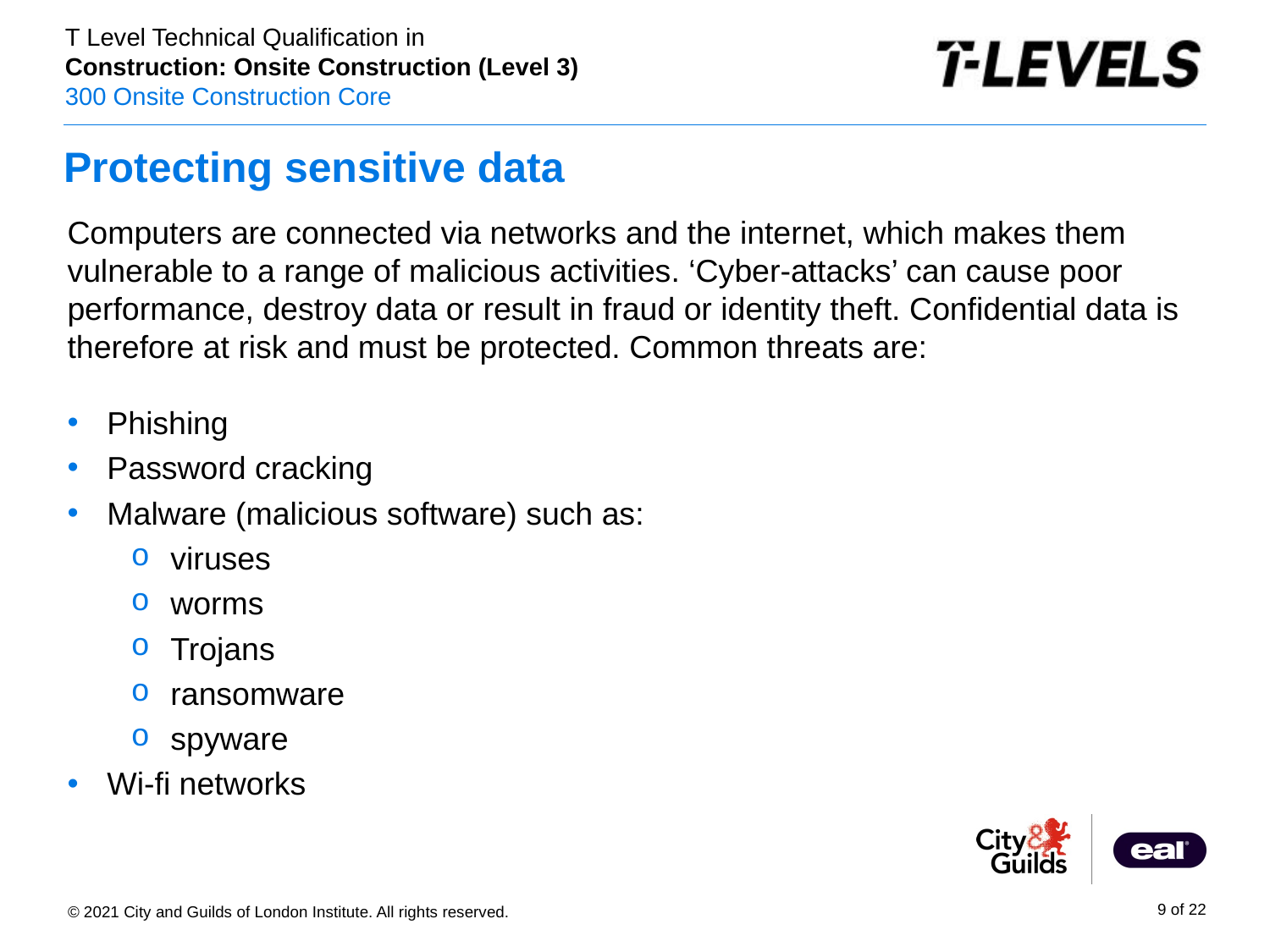

# Protecting sensitive data
Computers are connected via networks and the internet, which makes them vulnerable to a range of malicious activities. ‘Cyber-attacks’ can cause poor performance, destroy data or result in fraud or identity theft. Confidential data is therefore at risk and must be protected. Common threats are:

Phishing
Password cracking
Malware (malicious software) such as:
viruses
worms
Trojans
ransomware
spyware
Wi-fi networks